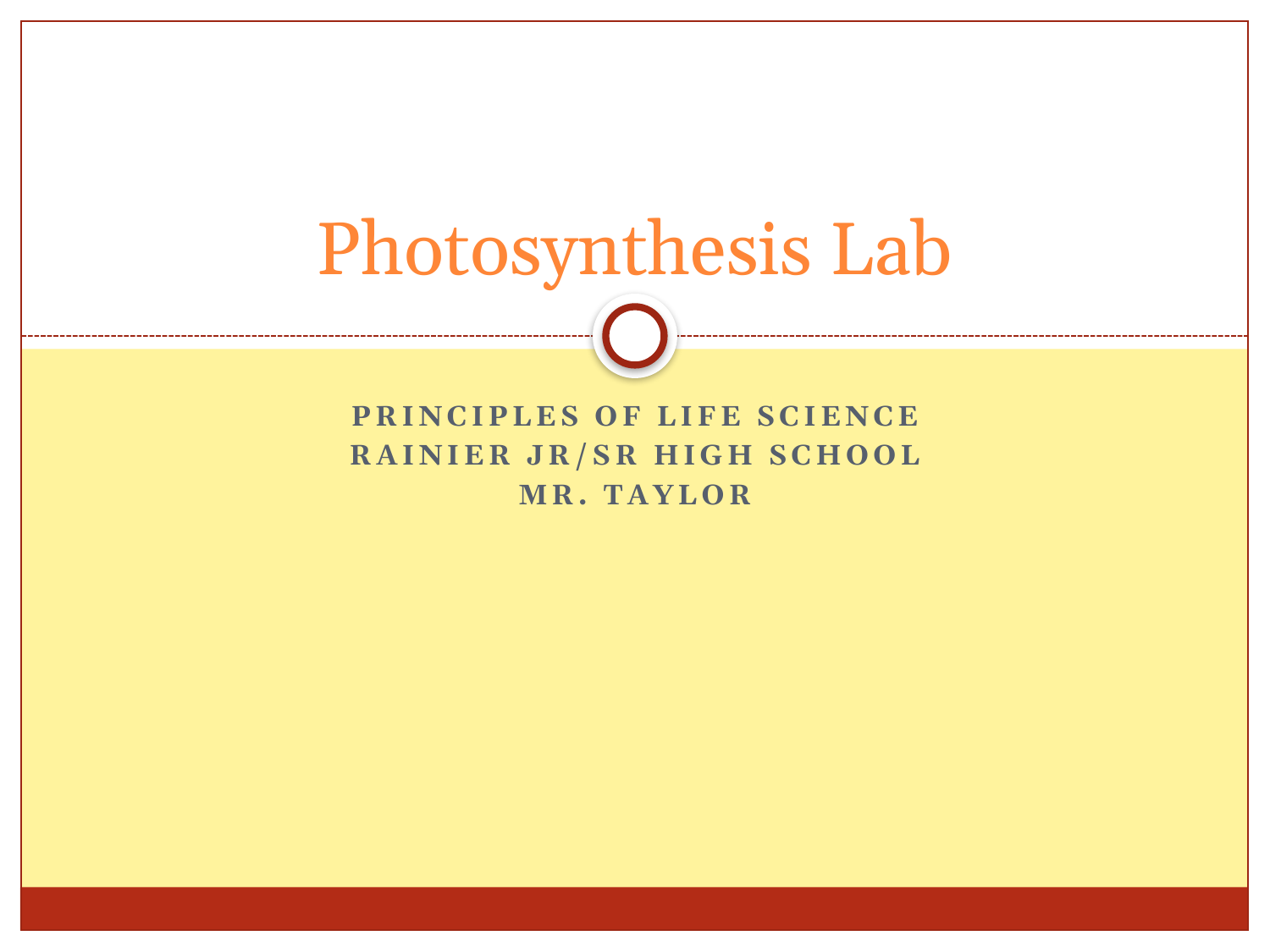

# Photosynthesis Lab
Principles of Life Science
Rainier Jr/Sr High School
Mr. Taylor